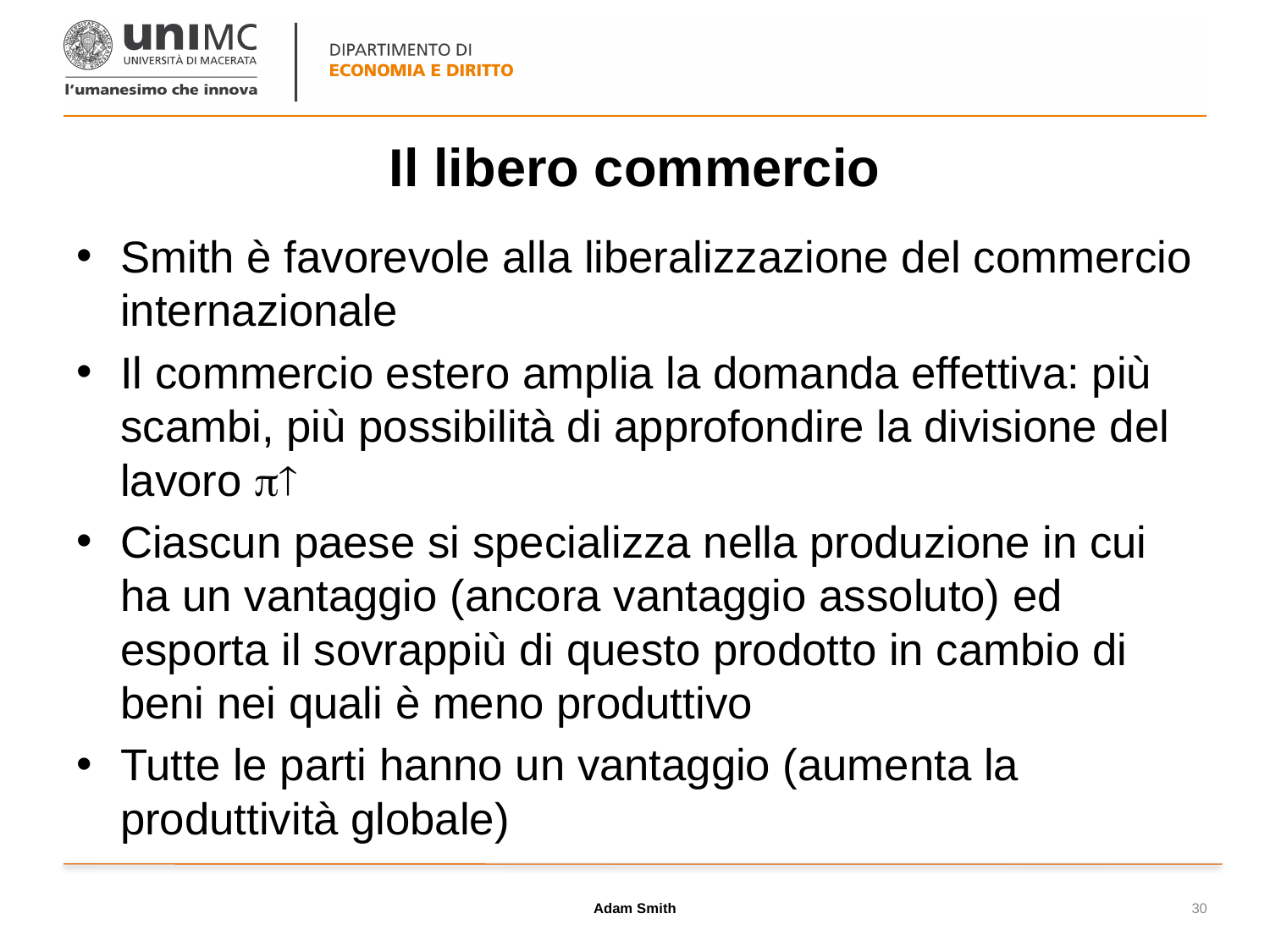

# Il libero commercio
Smith è favorevole alla liberalizzazione del commercio internazionale
Il commercio estero amplia la domanda effettiva: più scambi, più possibilità di approfondire la divisione del lavoro π↑
Ciascun paese si specializza nella produzione in cui ha un vantaggio (ancora vantaggio assoluto) ed esporta il sovrappiù di questo prodotto in cambio di beni nei quali è meno produttivo
Tutte le parti hanno un vantaggio (aumenta la produttività globale)
Adam Smith
30